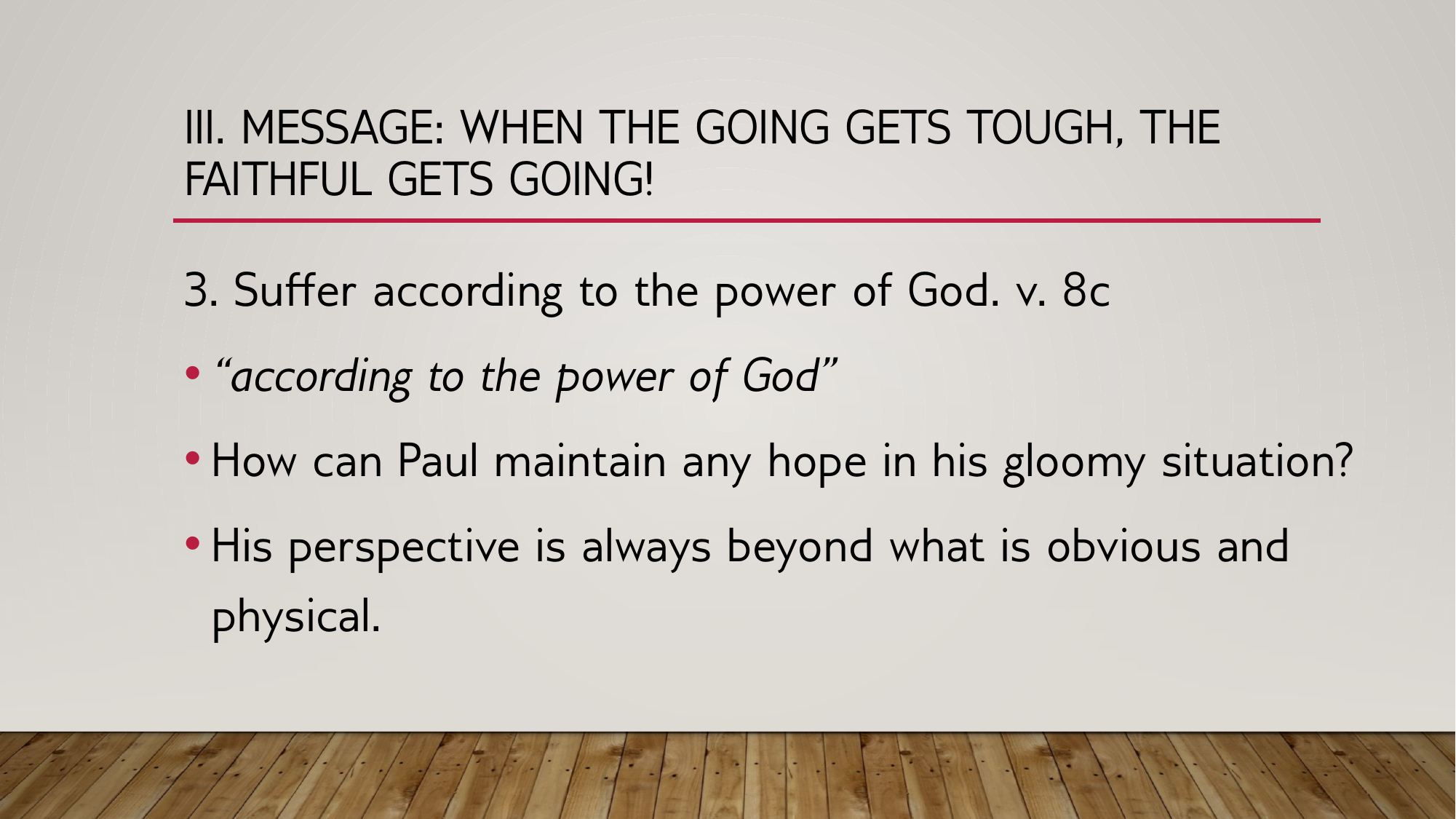

# III. Message: when the going gets tough, the faithful gets going!
3. Suffer according to the power of God. v. 8c
“according to the power of God”
How can Paul maintain any hope in his gloomy situation?
His perspective is always beyond what is obvious and physical.